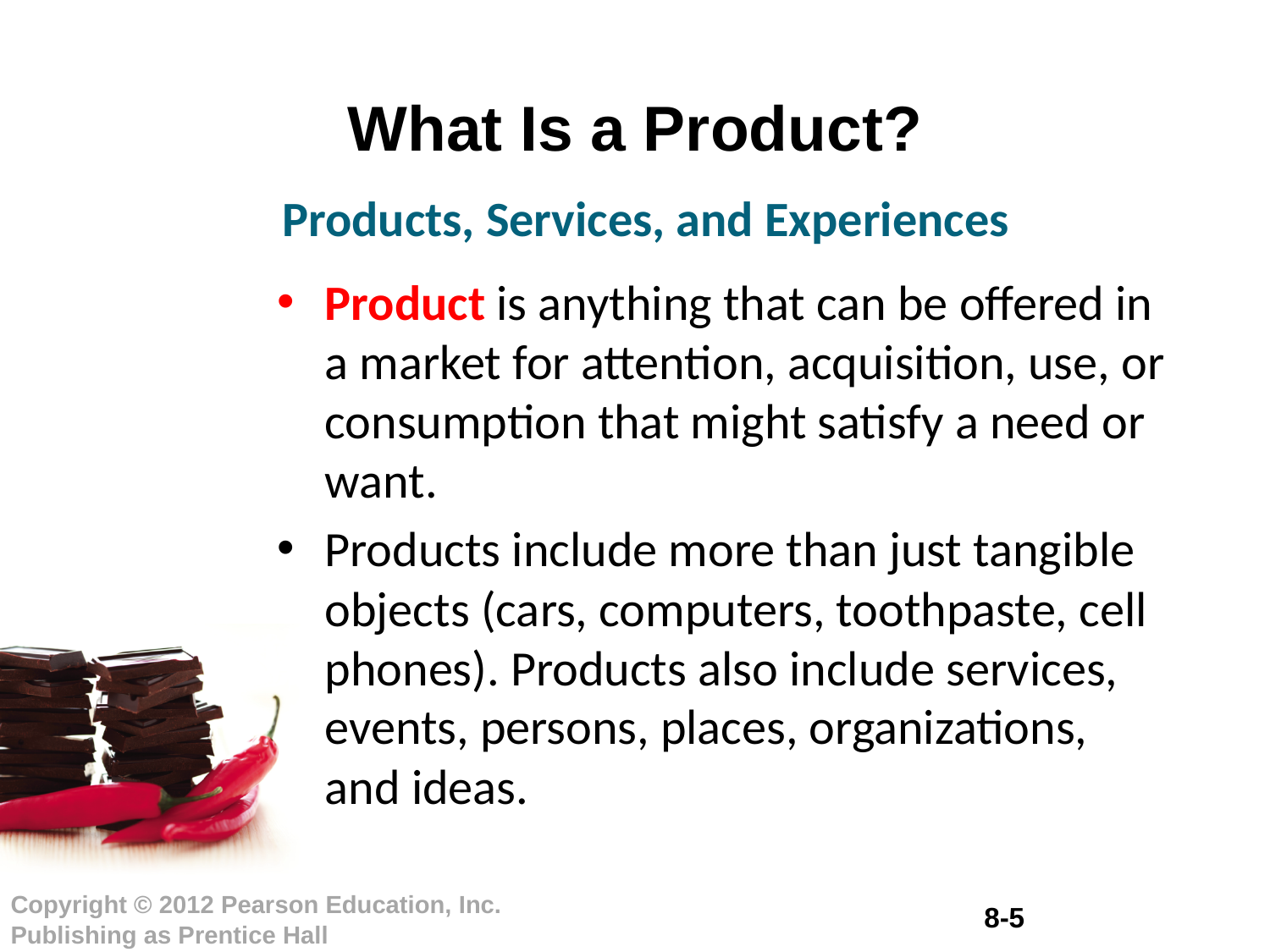

# What Is a Product?
Products, Services, and Experiences
Product is anything that can be offered in a market for attention, acquisition, use, or consumption that might satisfy a need or want.
Products include more than just tangible objects (cars, computers, toothpaste, cell phones). Products also include services, events, persons, places, organizations, and ideas.